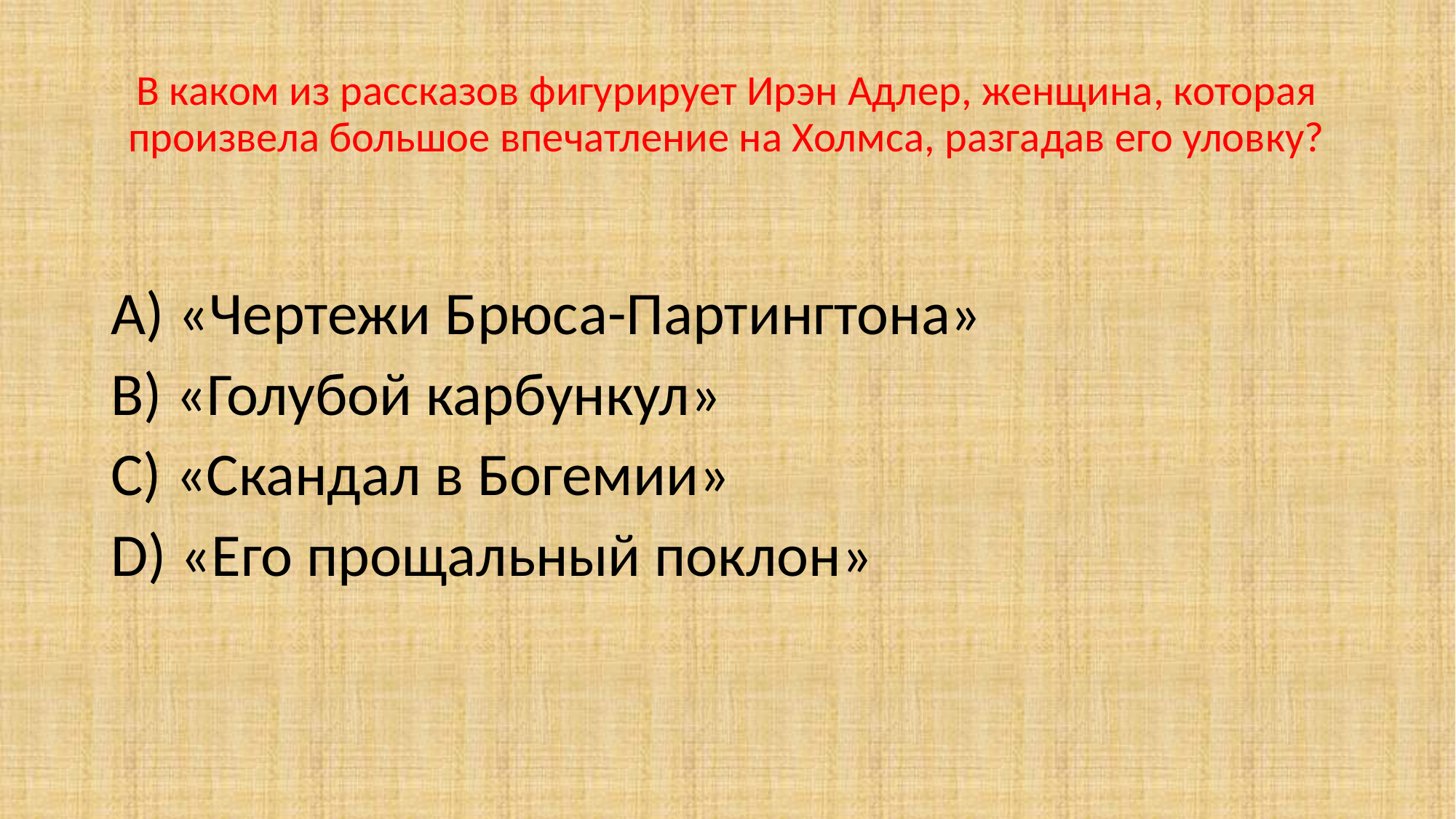

# В каком из рассказов фигурирует Ирэн Адлер, женщина, которая произвела большое впечатление на Холмса, разгадав его уловку?
A) «Чертежи Брюса-Партингтона»
B) «Голубой карбункул»
C) «Скандал в Богемии»
D) «Его прощальный поклон»